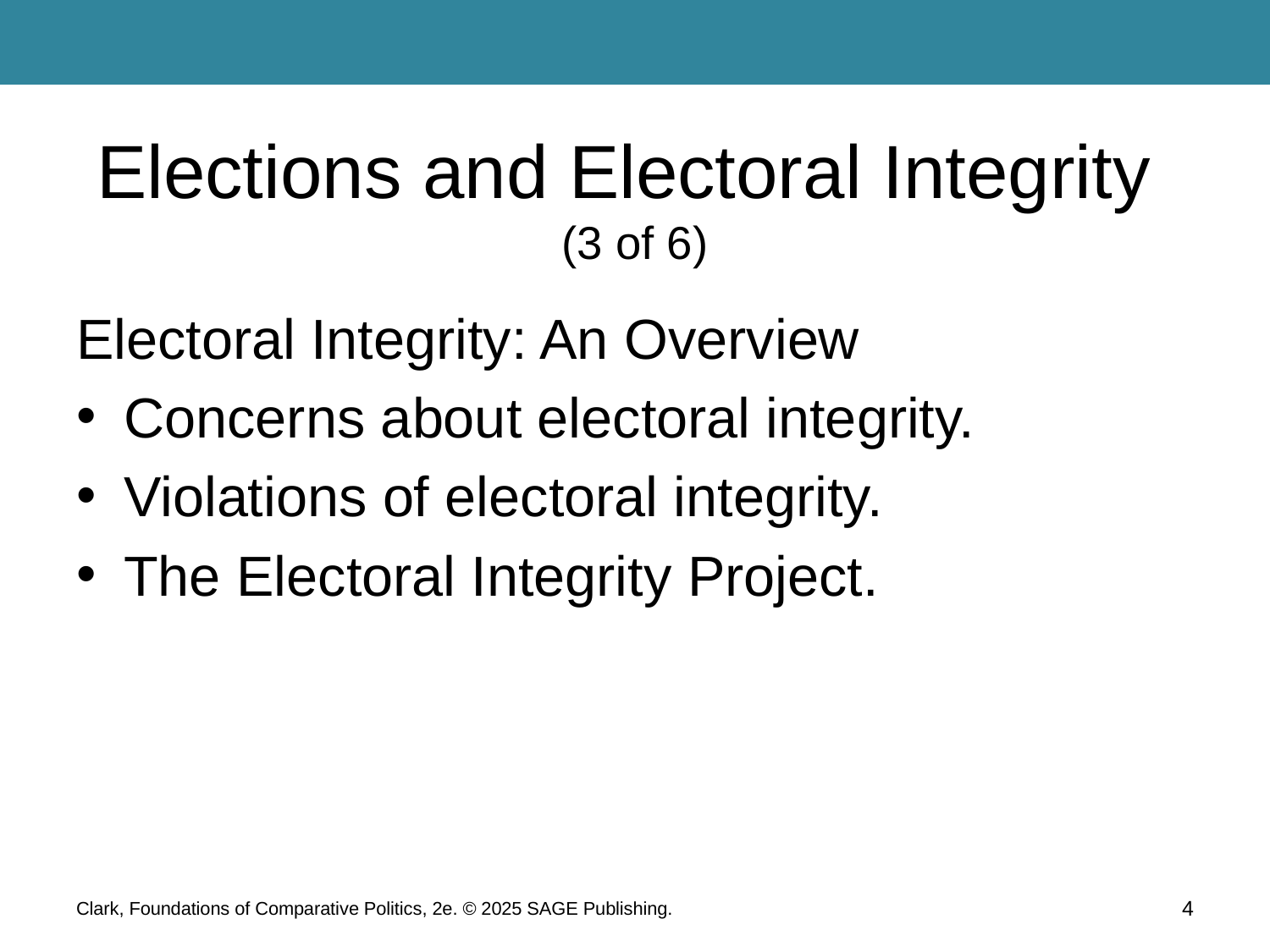

# Elections and Electoral Integrity (3 of 6)
Electoral Integrity: An Overview
Concerns about electoral integrity.
Violations of electoral integrity.
The Electoral Integrity Project.
Clark, Foundations of Comparative Politics, 2e. © 2025 SAGE Publishing.
4